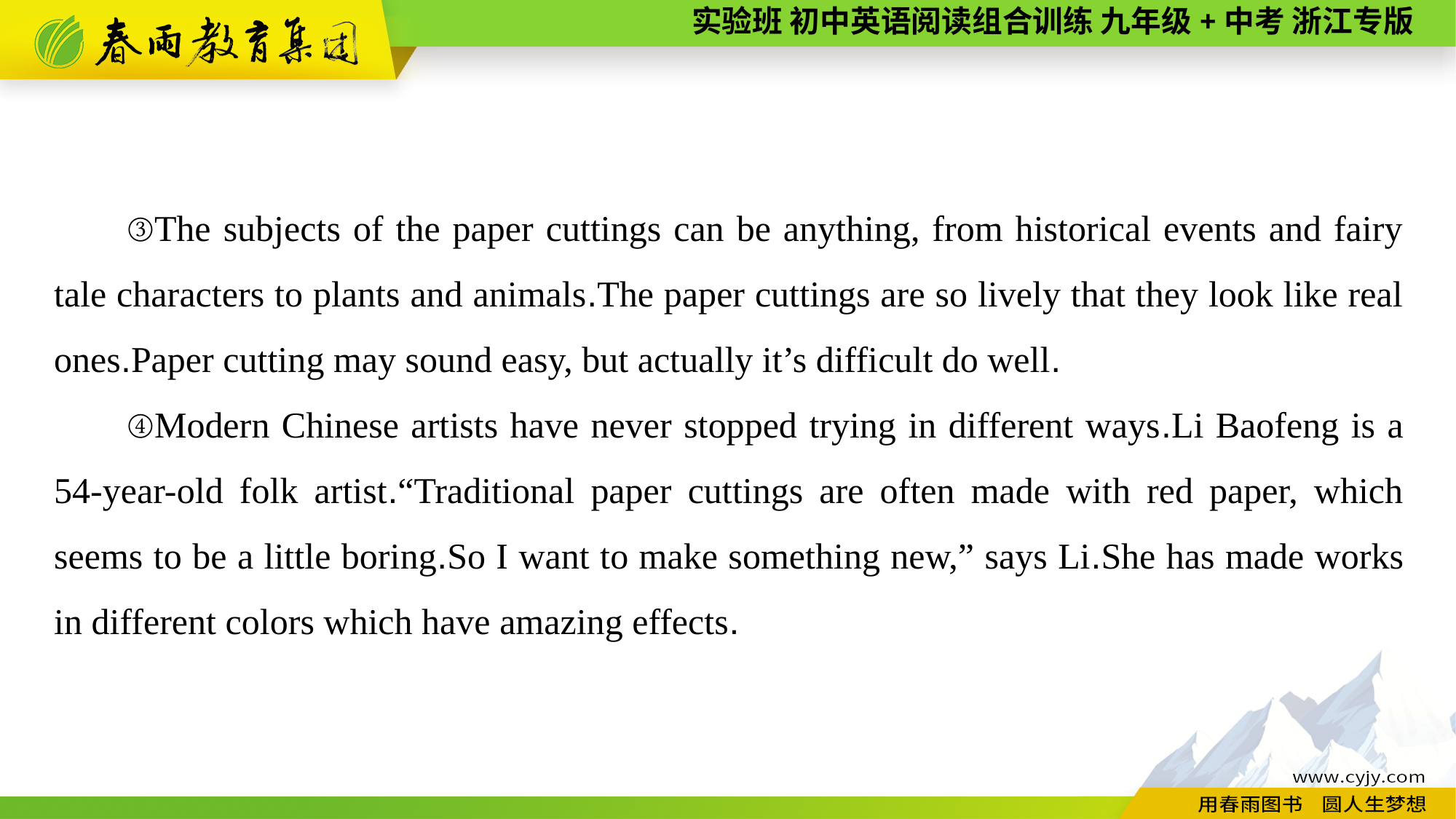

③The subjects of the paper cuttings can be anything, from historical events and fairy tale characters to plants and animals.The paper cuttings are so lively that they look like real ones.Paper cutting may sound easy, but actually it’s difficult do well.
④Modern Chinese artists have never stopped trying in different ways.Li Baofeng is a 54-year-old folk artist.“Traditional paper cuttings are often made with red paper, which seems to be a little boring.So I want to make something new,” says Li.She has made works in different colors which have amazing effects.